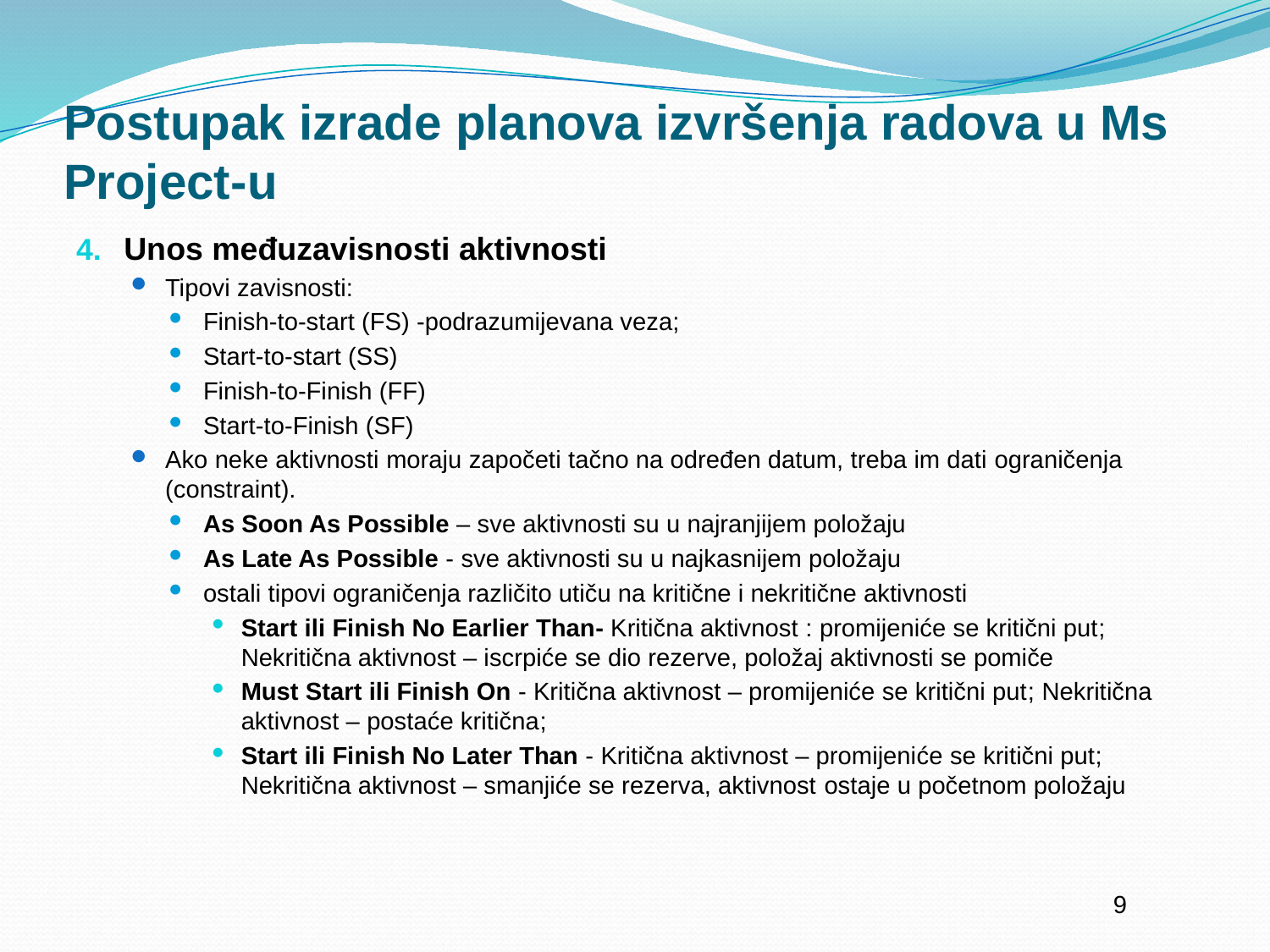

# Postupak izrade planova izvršenja radova u Ms Project-u
Unos međuzavisnosti aktivnosti
Tipovi zavisnosti:
Finish-to-start (FS) -podrazumijevana veza;
Start-to-start (SS)
Finish-to-Finish (FF)
Start-to-Finish (SF)
Ako neke aktivnosti moraju započeti tačno na određen datum, treba im dati ograničenja (constraint).
As Soon As Possible – sve aktivnosti su u najranjijem položaju
As Late As Possible - sve aktivnosti su u najkasnijem položaju
ostali tipovi ograničenja različito utiču na kritične i nekritične aktivnosti
Start ili Finish No Earlier Than- Kritična aktivnost : promijeniće se kritični put; Nekritična aktivnost – iscrpiće se dio rezerve, položaj aktivnosti se pomiče
Must Start ili Finish On - Kritična aktivnost – promijeniće se kritični put; Nekritična aktivnost – postaće kritična;
Start ili Finish No Later Than - Kritična aktivnost – promijeniće se kritični put; Nekritična aktivnost – smanjiće se rezerva, aktivnost ostaje u početnom položaju
9